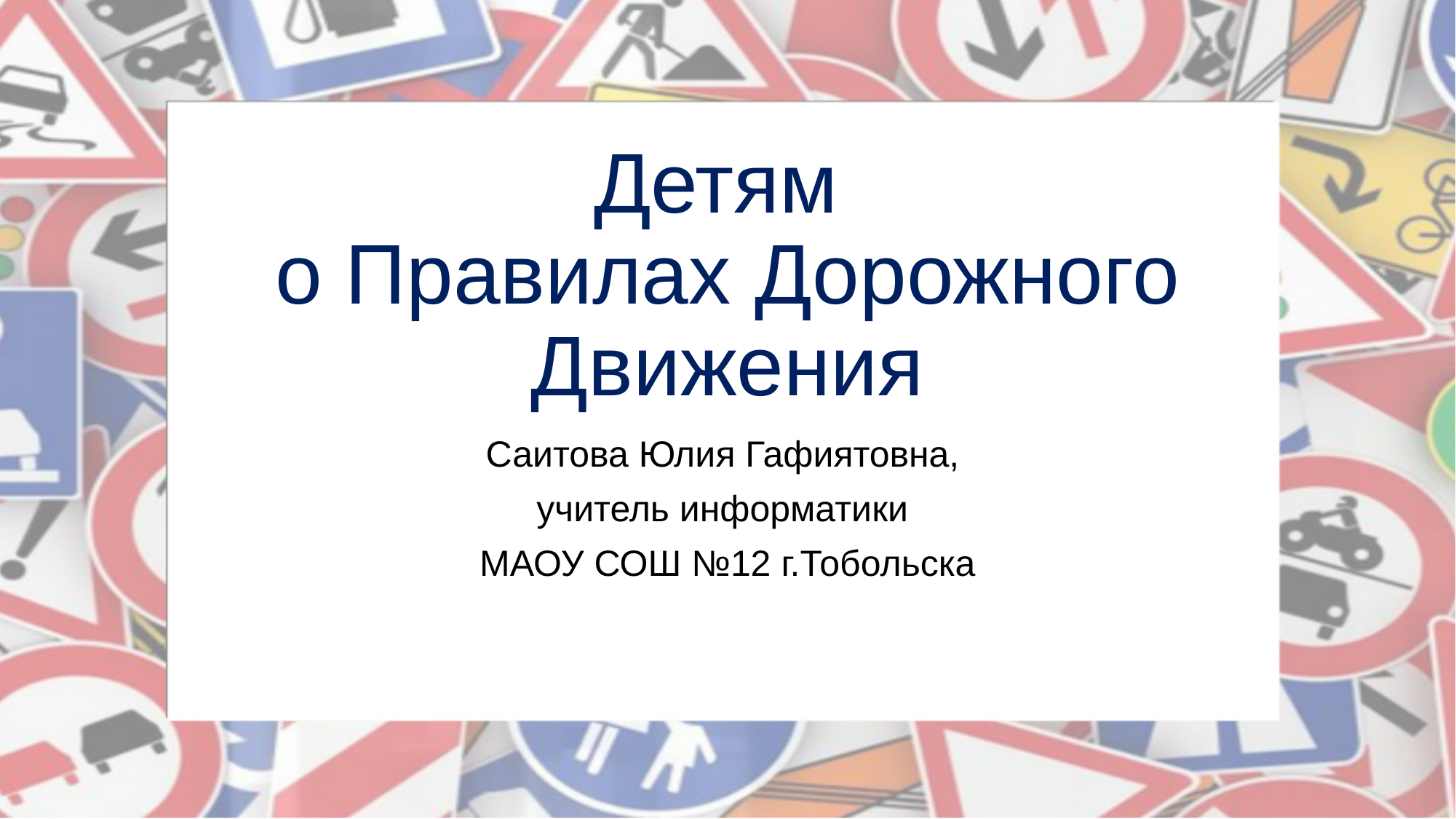

# Детям о Правилах Дорожного Движения
Саитова Юлия Гафиятовна,
учитель информатики
МАОУ СОШ №12 г.Тобольска